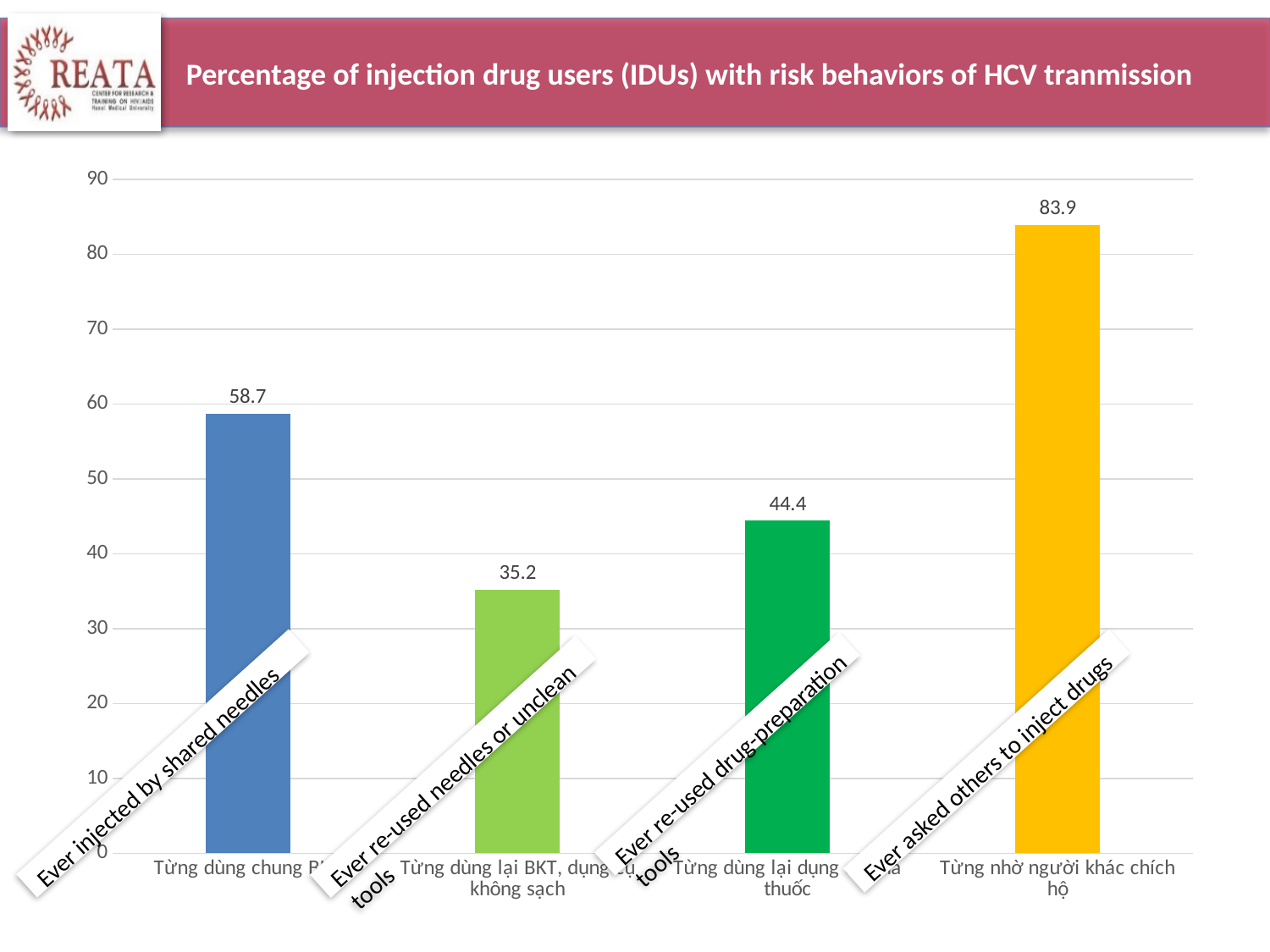

# Percentage of injection drug users (IDUs) with risk behaviors of HCV tranmission

### Chart

| Category | Hành vi nguy cơ trong tiêm chích ma túy |
|---|---|
| Từng dùng chung BKT | 58.7 |
| Từng dùng lại BKT, dụng cụ không sạch | 35.2 |
| Từng dùng lại dụng cụ pha thuốc | 44.4 |
| Từng nhờ người khác chích hộ | 83.9 |
Ever re-used drug-preparation tools
Ever asked others to inject drugs
Ever injected by shared needles
Ever re-used needles or unclean tools